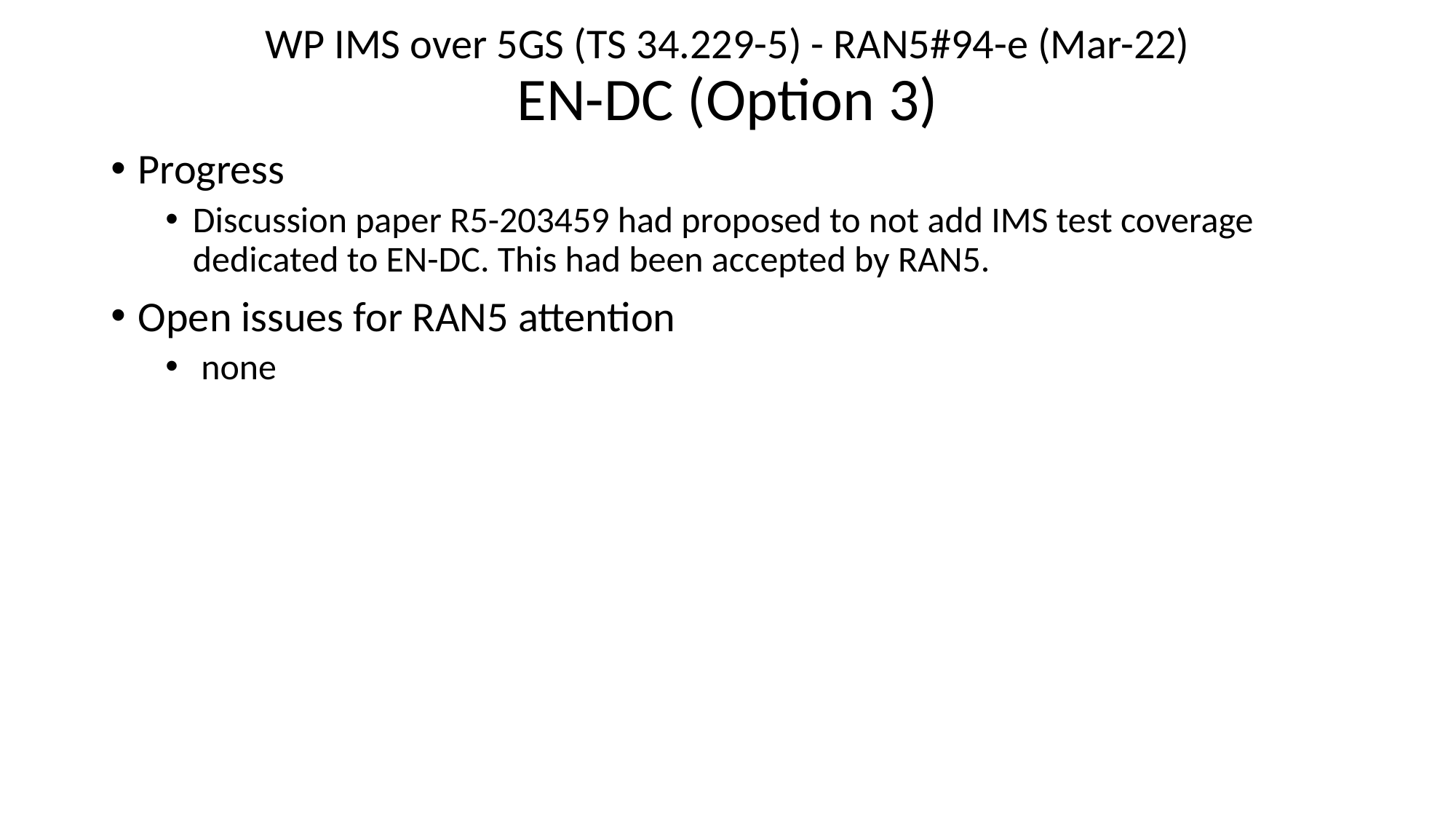

# WP IMS over 5GS (TS 34.229-5) - RAN5#94-e (Mar-22) EN-DC (Option 3)
Progress
Discussion paper R5-203459 had proposed to not add IMS test coverage dedicated to EN-DC. This had been accepted by RAN5.
Open issues for RAN5 attention
 none